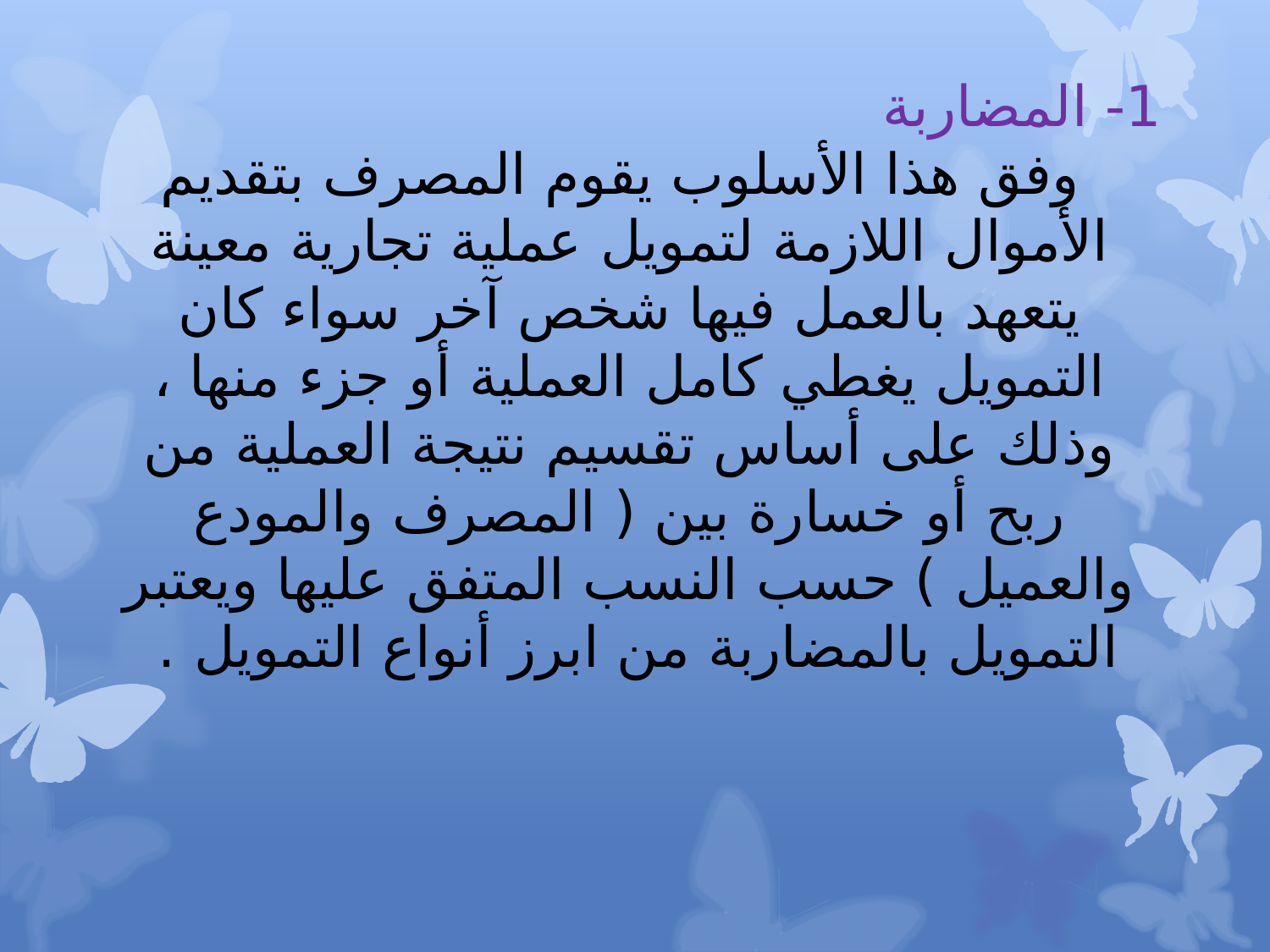

1- المضاربة
 وفق هذا الأسلوب يقوم المصرف بتقديم الأموال اللازمة لتمويل عملية تجارية معينة يتعهد بالعمل فيها شخص آخر سواء كان التمويل يغطي كامل العملية أو جزء منها ، وذلك على أساس تقسيم نتيجة العملية من ربح أو خسارة بين ( المصرف والمودع والعميل ) حسب النسب المتفق عليها ويعتبر التمويل بالمضاربة من ابرز أنواع التمويل .